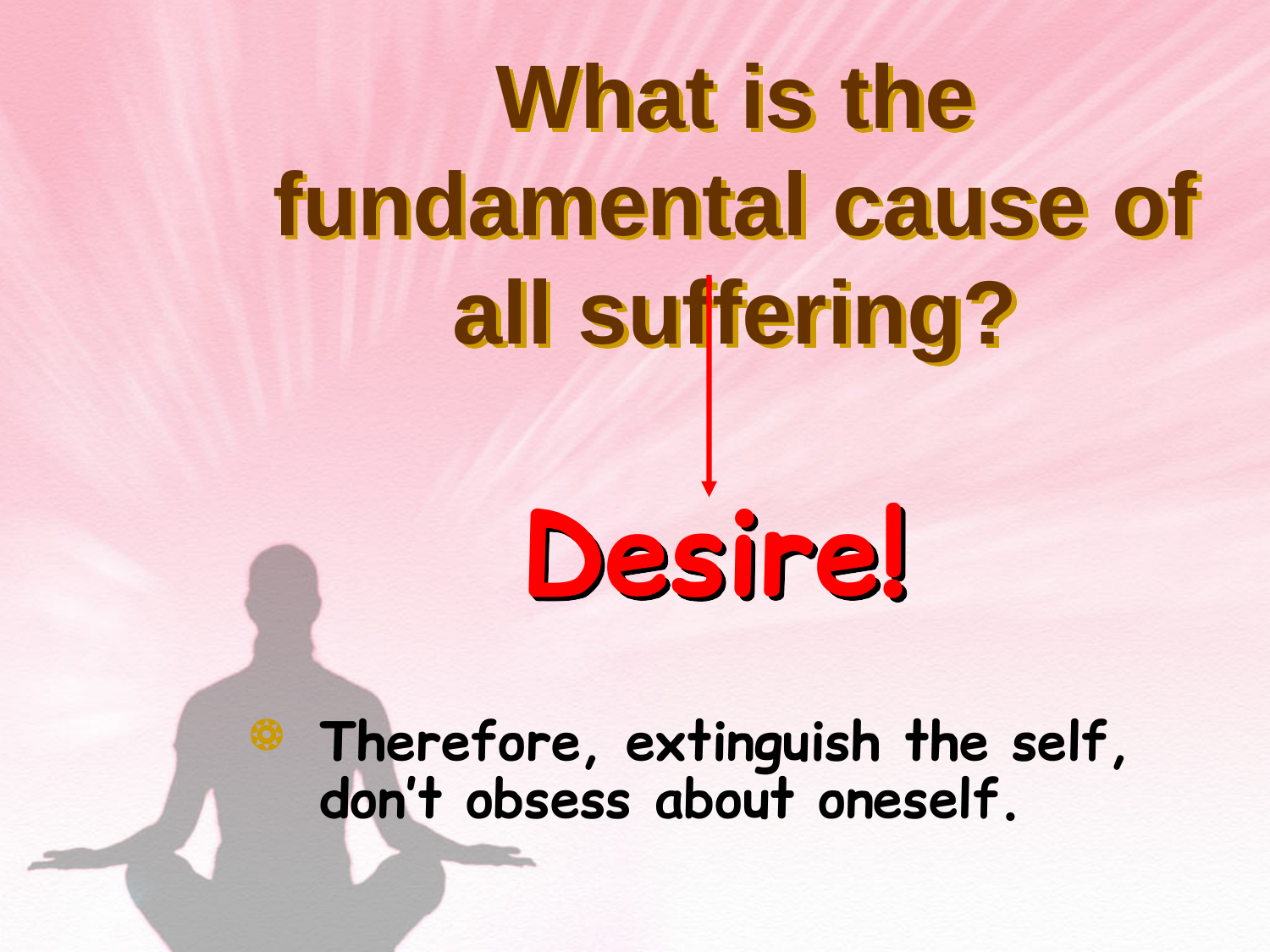

What is the fundamental cause of all suffering?

Desire!
Therefore, extinguish the self, don’t obsess about oneself.